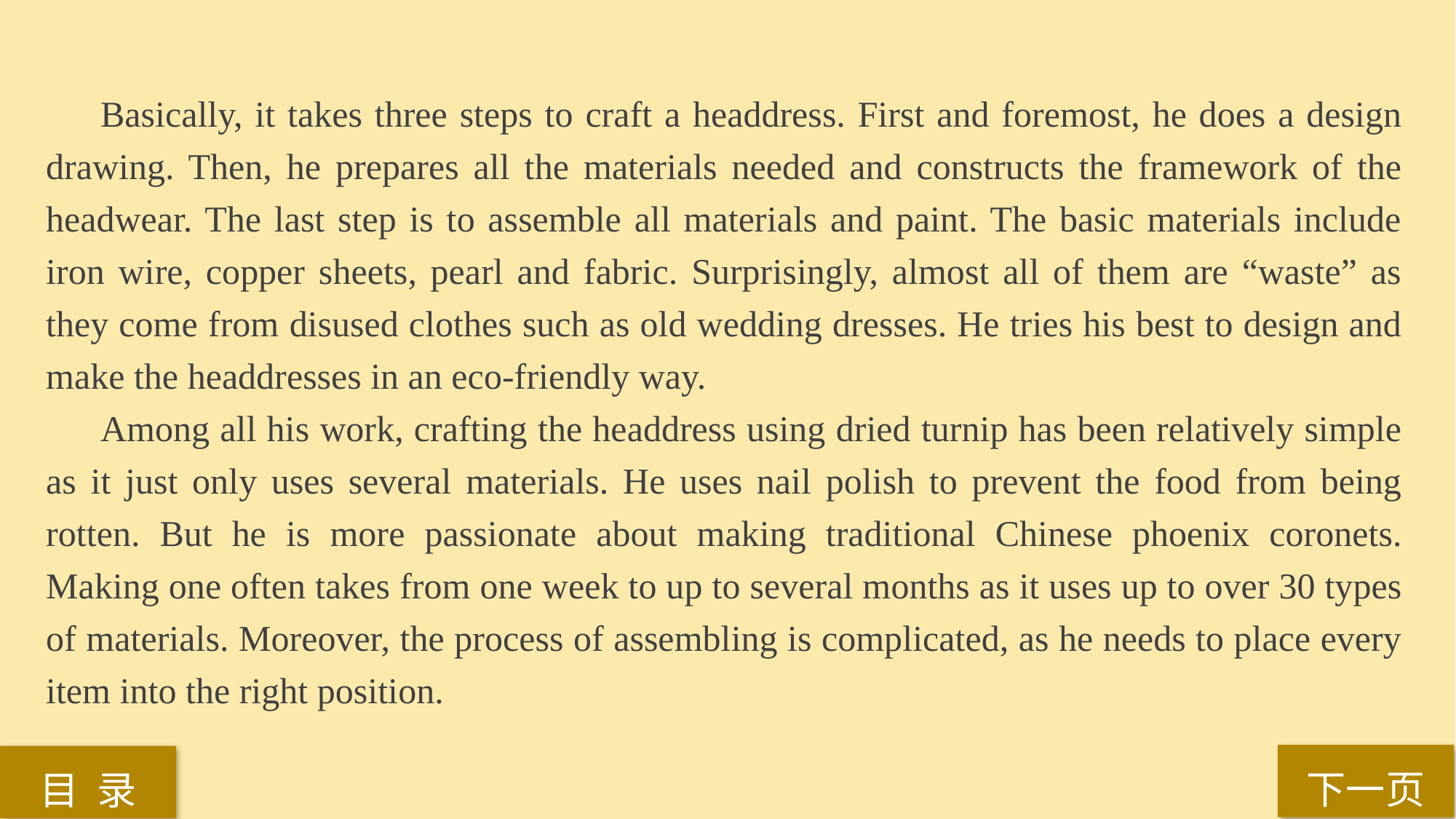

Basically, it takes three steps to craft a headdress. First and foremost, he does a design drawing. Then, he prepares all the materials needed and constructs the framework of the headwear. The last step is to assemble all materials and paint. The basic materials include iron wire, copper sheets, pearl and fabric. Surprisingly, almost all of them are “waste” as they come from disused clothes such as old wedding dresses. He tries his best to design and make the headdresses in an eco-friendly way.
Among all his work, crafting the headdress using dried turnip has been relatively simple as it just only uses several materials. He uses nail polish to prevent the food from being rotten. But he is more passionate about making traditional Chinese phoenix coronets. Making one often takes from one week to up to several months as it uses up to over 30 types of materials. Moreover, the process of assembling is complicated, as he needs to place every item into the right position.